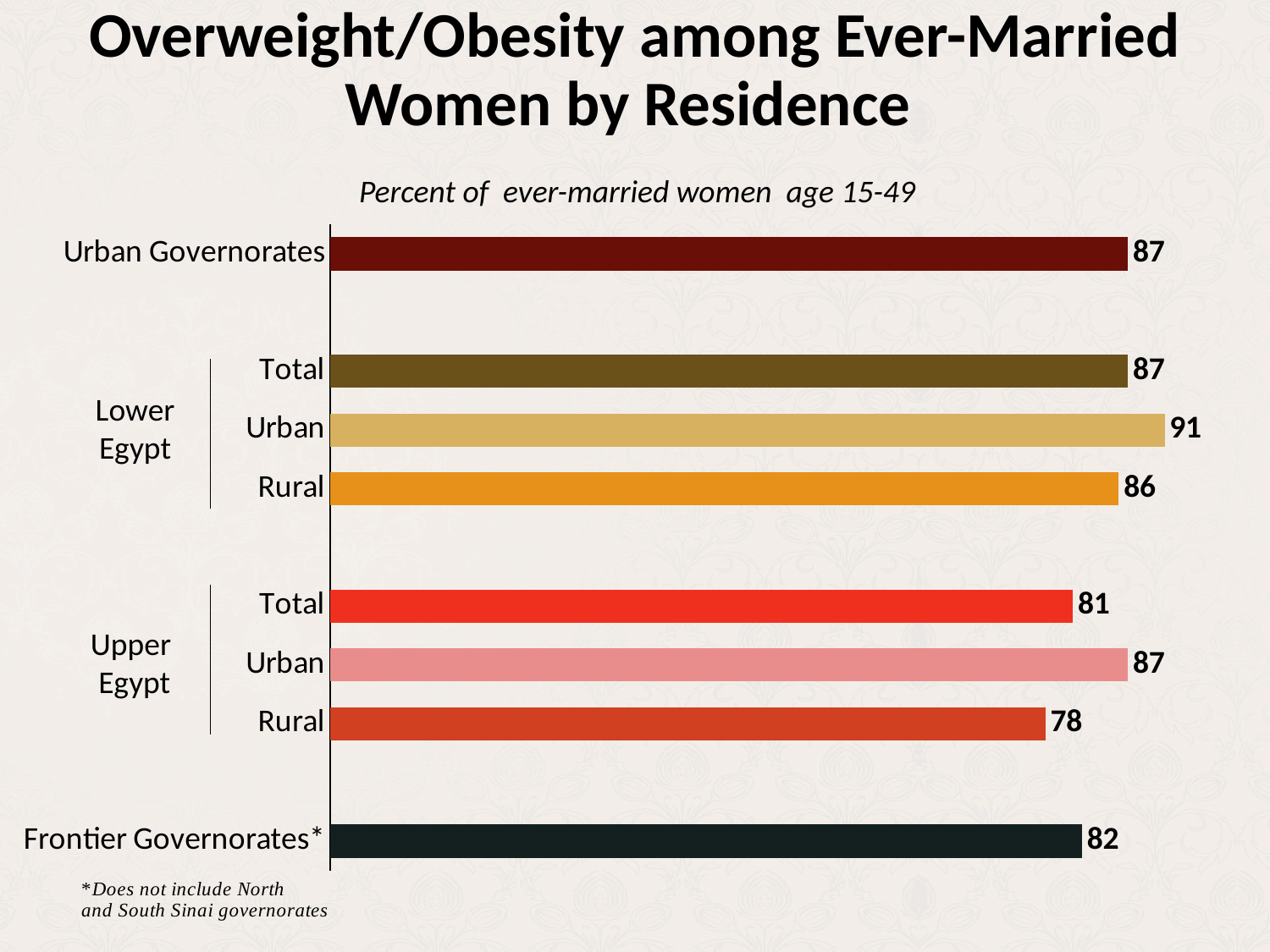

# Overweight/Obesity among Ever-Married Women by Residence
Percent of  ever-married women  age 15-49

### Chart

| Category | Column1 |
|---|---|
| Frontier Governorates* | 82.0 |
|  | None |
| Rural | 78.0 |
| Urban | 87.0 |
| Total | 81.0 |
|  | None |
| Rural | 86.0 |
| Urban | 91.0 |
| Total | 87.0 |
|  | None |
| Urban Governorates | 87.0 |
Lower
Egypt
Upper
Egypt